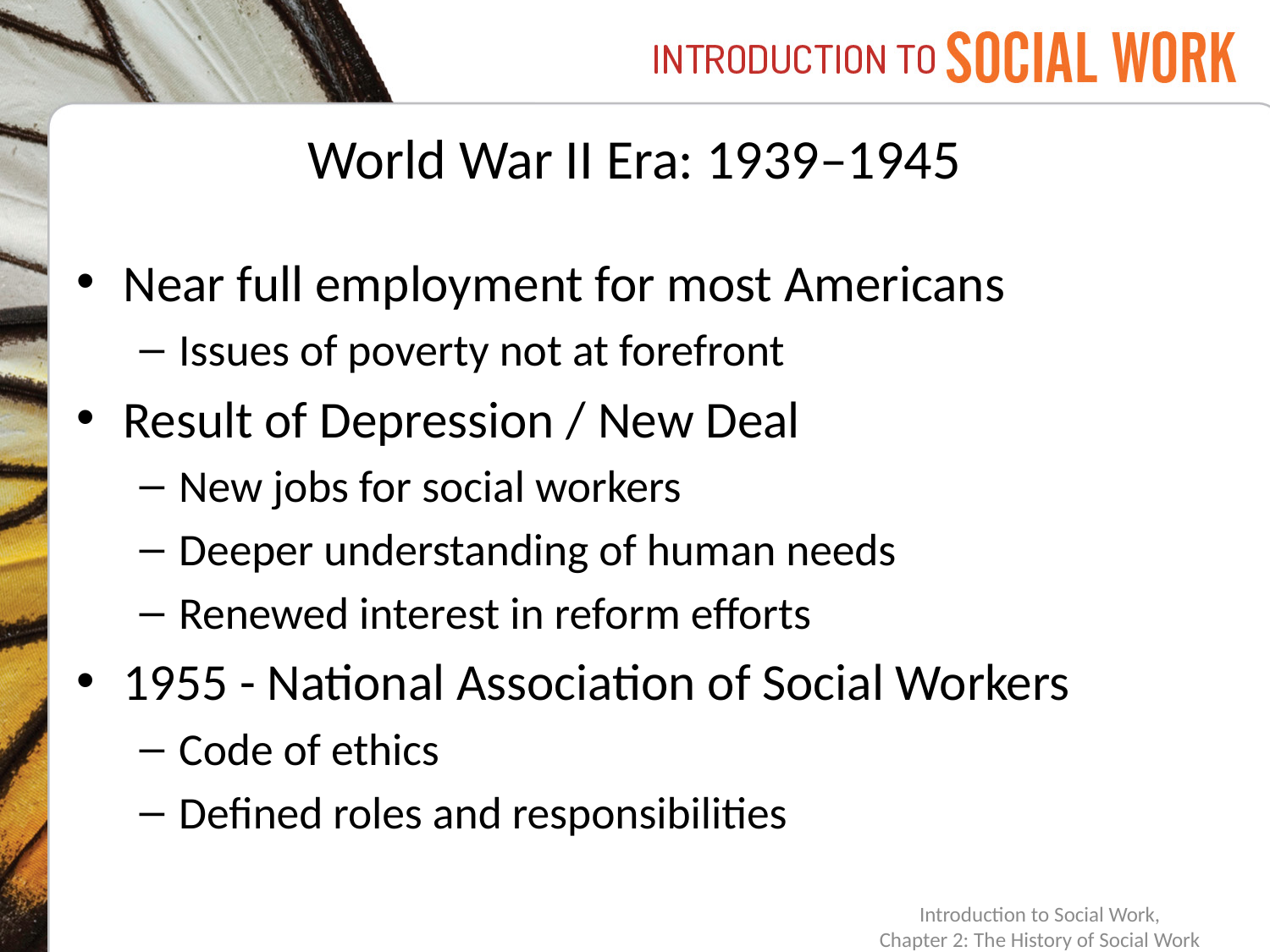

# World War II Era: 1939–1945
Near full employment for most Americans
Issues of poverty not at forefront
Result of Depression / New Deal
New jobs for social workers
Deeper understanding of human needs
Renewed interest in reform efforts
1955 - National Association of Social Workers
Code of ethics
Defined roles and responsibilities
Introduction to Social Work,
Chapter 2: The History of Social Work